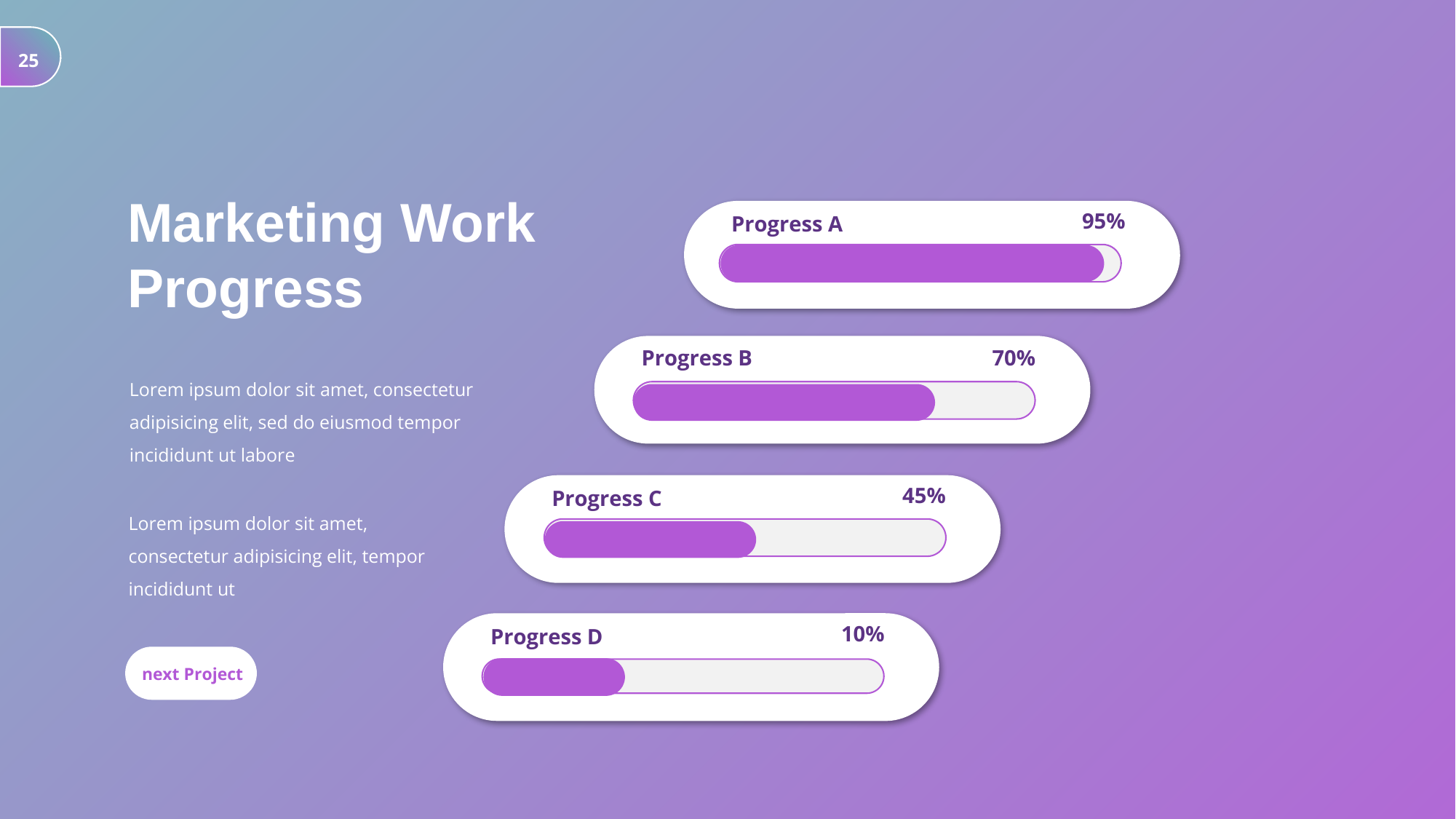

25

Marketing Work Progress
95%
Progress A

Progress B
70%
Lorem ipsum dolor sit amet, consectetur adipisicing elit, sed do eiusmod tempor incididunt ut labore

45%
Progress C
Lorem ipsum dolor sit amet, consectetur adipisicing elit, tempor incididunt ut

10%
Progress D

next Project